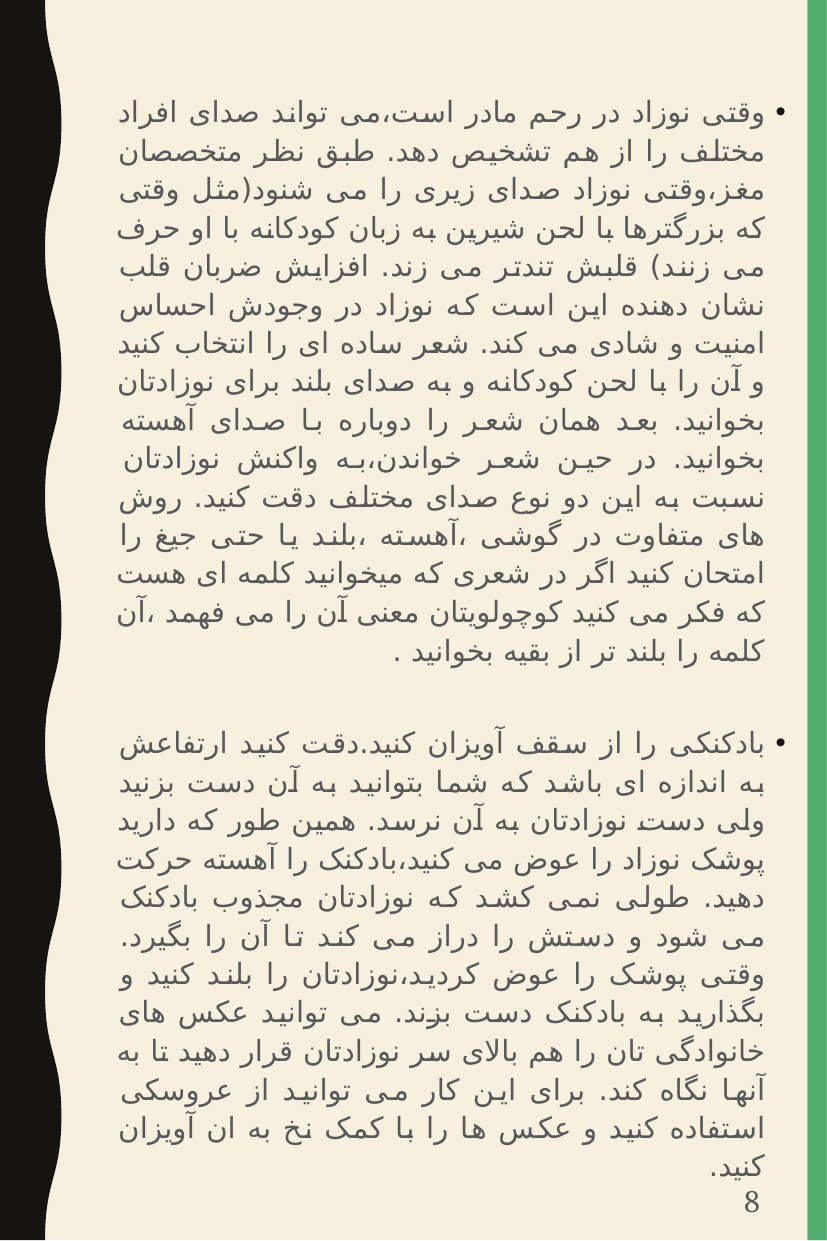

وقتی نوزاد در رحم مادر است،می تواند صدای افراد مختلف را از هم تشخیص دهد. طبق نظر متخصصان مغز،وقتی نوزاد صدای زیری را می شنود(مثل وقتی که بزرگترها با لحن شیرین به زبان کودکانه با او حرف می زنند) قلبش تندتر می زند. افزایش ضربان قلب نشان دهنده این است که نوزاد در وجودش احساس امنیت و شادی می کند. شعر ساده ای را انتخاب کنید و آن را با لحن کودکانه و به صدای بلند برای نوزادتان بخوانید. بعد همان شعر را دوباره با صدای آهسته بخوانید. در حین شعر خواندن،به واکنش نوزادتان نسبت به این دو نوع صدای مختلف دقت کنید. روش های متفاوت در گوشی ،آهسته ،بلند یا حتی جیغ را امتحان کنید اگر در شعری که میخوانید کلمه ای هست که فکر می کنید کوچولویتان معنی آن را می فهمد ،آن کلمه را بلند تر از بقیه بخوانید .

بادکنکی را از سقف آویزان کنید.دقت کنید ارتفاعش به اندازه ای باشد که شما بتوانید به آن دست بزنید ولی دست نوزادتان به آن نرسد. همین طور که دارید پوشک نوزاد را عوض می کنید،بادکنک را آهسته حرکت دهید. طولی نمی کشد که نوزادتان مجذوب بادکنک می شود و دستش را دراز می کند تا آن را بگیرد. وقتی پوشک را عوض کردید،نوزادتان را بلند کنید و بگذارید به بادکنک دست بزند. می توانید عکس های خانوادگی تان را هم بالای سر نوزادتان قرار دهید تا به آنها نگاه کند. برای این کار می توانید از عروسکی استفاده کنید و عکس ها را با کمک نخ به ان آویزان کنید.

ضبط صوتی را کنار نوزادتان بگذارید. بعد شروع به حرف زدن با او کنید و او را تشویق کنید به صحبت های شما جواب بدهد. صداهایی را که نوزاد در جواب شما از خودش در می آورد ضبط کنید. بعد آن صداها را برایش پخش کنید و ببینید چه واکنشی نشان می دهد. آیا نوزادتان با شنیدن این صداها هیجان زده می شود؟ آیا به آن ها جواب می دهد؟ اگر می بینید نوزادتان از گوش دادن به صداهای ضبط شده خوشش می آید،صداهای دیگری را امتحان کنید. مثلا صداهایی که در طبیعت به گوش می رسند(صدای پرندگان،صدای آب)

8